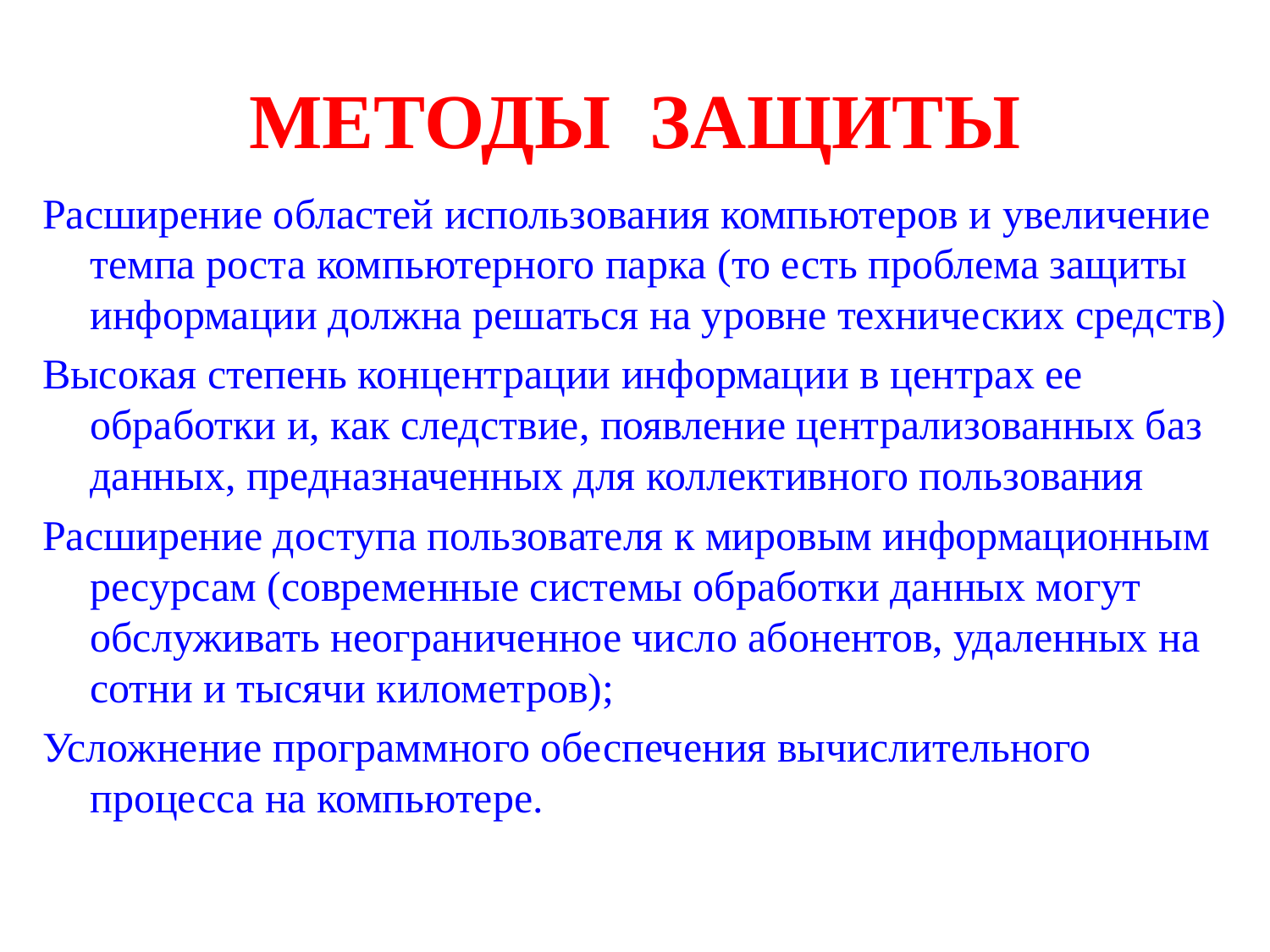

# МЕТОДЫ  ЗАЩИТЫ
Расширение областей использования компьютеров и увеличение темпа роста компьютерного парка (то есть проблема защиты информации должна решаться на уровне технических средств)
Высокая степень концентрации информации в центрах ее обработки и, как следствие, появление централизованных баз данных, предназначенных для коллективного пользования
Расширение доступа пользователя к мировым информационным ресурсам (современные системы обработки данных могут обслуживать неограниченное число абонентов, удаленных на сотни и тысячи километров);
Усложнение программного обеспечения вычислительного процесса на компьютере.